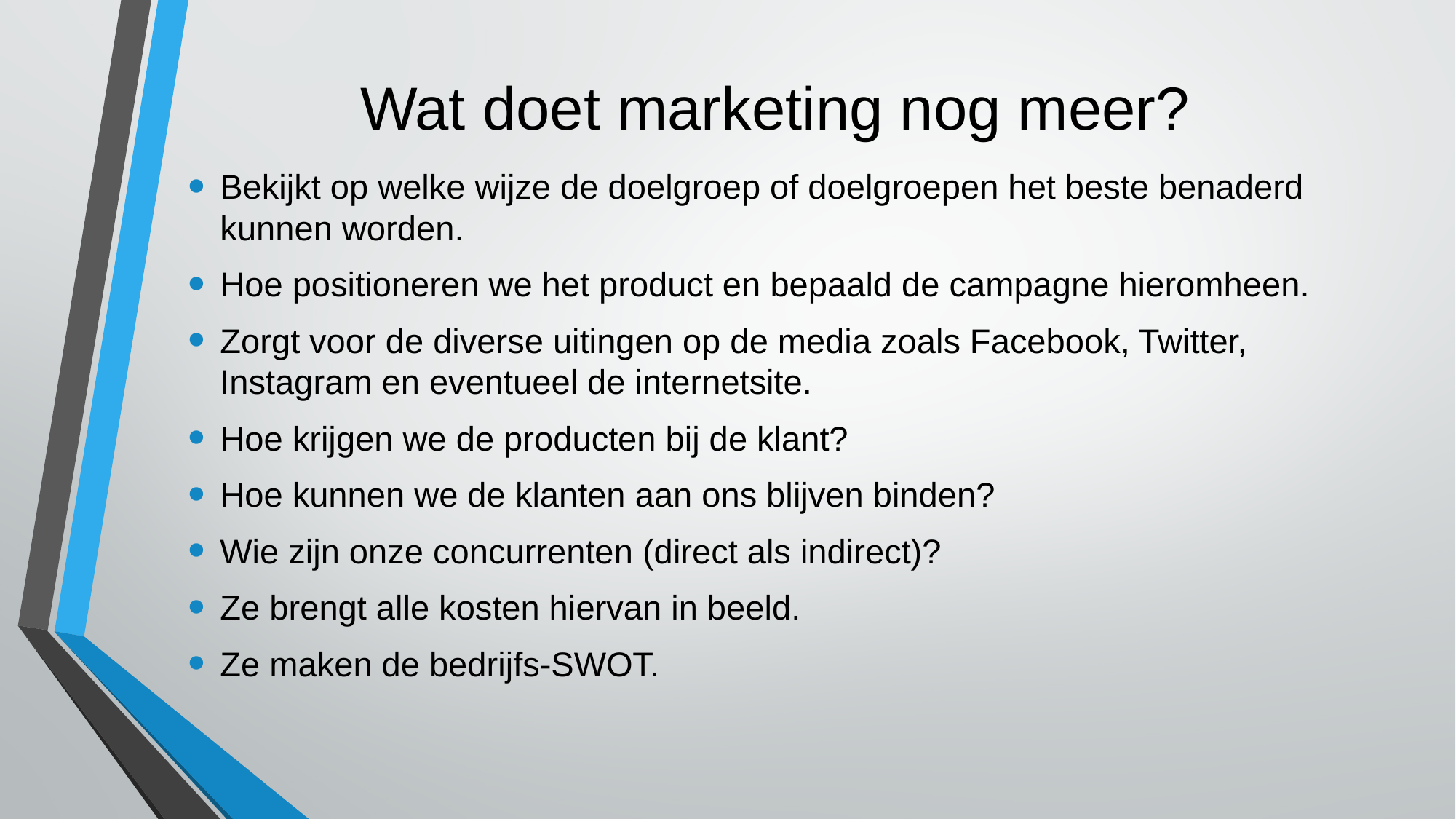

# Wat doet marketing nog meer?
Bekijkt op welke wijze de doelgroep of doelgroepen het beste benaderd kunnen worden.
Hoe positioneren we het product en bepaald de campagne hieromheen.
Zorgt voor de diverse uitingen op de media zoals Facebook, Twitter, Instagram en eventueel de internetsite.
Hoe krijgen we de producten bij de klant?
Hoe kunnen we de klanten aan ons blijven binden?
Wie zijn onze concurrenten (direct als indirect)?
Ze brengt alle kosten hiervan in beeld.
Ze maken de bedrijfs-SWOT.